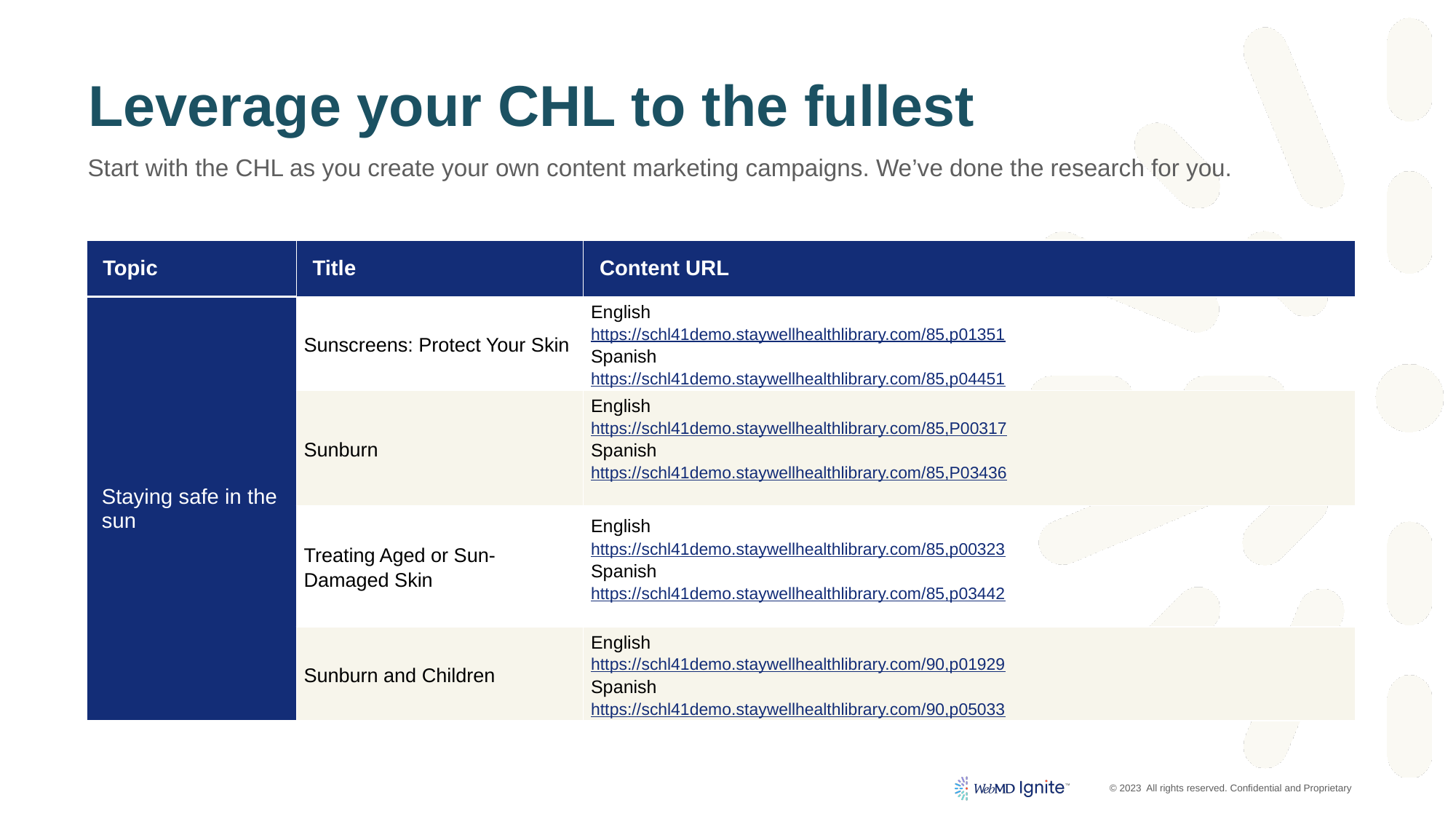

# Leverage your CHL to the fullest
Start with the CHL as you create your own content marketing campaigns. We’ve done the research for you.
| Topic | Title | Content URL |
| --- | --- | --- |
| Staying safe in the sun | Sunscreens: Protect Your Skin | English https://schl41demo.staywellhealthlibrary.com/85,p01351 Spanish https://schl41demo.staywellhealthlibrary.com/85,p04451 |
|  | Sunburn | English https://schl41demo.staywellhealthlibrary.com/85,P00317 Spanish https://schl41demo.staywellhealthlibrary.com/85,P03436 |
|  | Treating Aged or Sun-Damaged Skin | English https://schl41demo.staywellhealthlibrary.com/85,p00323 Spanish https://schl41demo.staywellhealthlibrary.com/85,p03442 |
|  | Sunburn and Children | English https://schl41demo.staywellhealthlibrary.com/90,p01929 Spanish https://schl41demo.staywellhealthlibrary.com/90,p05033 |